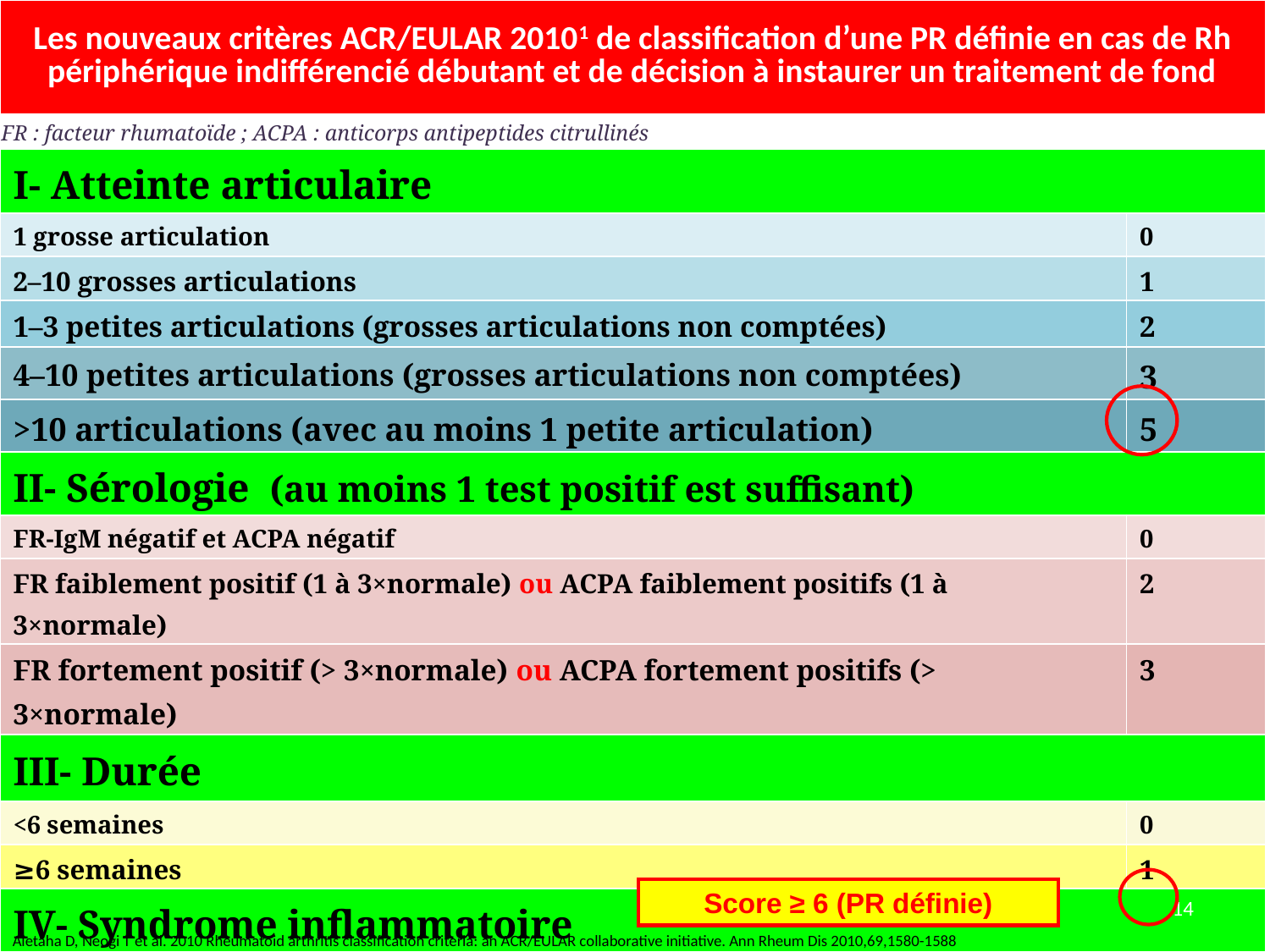

| Les nouveaux critères ACR/EULAR 20101 de classification d’une PR définie en cas de Rh périphérique indifférencié débutant et de décision à instaurer un traitement de fond |  |
| --- | --- |
| FR : facteur rhumatoïde ; ACPA : anticorps antipeptides citrullinés |  |
| I- Atteinte articulaire |  |
| 1 grosse articulation | 0 |
| 2–10 grosses articulations | 1 |
| 1–3 petites articulations (grosses articulations non comptées) | 2 |
| 4–10 petites articulations (grosses articulations non comptées) | 3 |
| >10 articulations (avec au moins 1 petite articulation) | 5 |
| II- Sérologie  (au moins 1 test positif est suffisant) |  |
| FR-IgM négatif et ACPA négatif | 0 |
| FR faiblement positif (1 à 3×normale) ou ACPA faiblement positifs (1 à 3×normale) | 2 |
| FR fortement positif (> 3×normale) ou ACPA fortement positifs (> 3×normale) | 3 |
| III- Durée |  |
| <6 semaines | 0 |
| ≥6 semaines | 1 |
| IV- Syndrome inflammatoire |  |
| CRP normale et VS normale | 0 |
| CRP anormale ou VS anormale | 1 |

Score ≥ 6 (PR définie)
14
Aletaha D, Neogi T et al. 2010 Rheumatoid arthritis classification criteria: an ACR/EULAR collaborative initiative. Ann Rheum Dis 2010,69,1580-1588